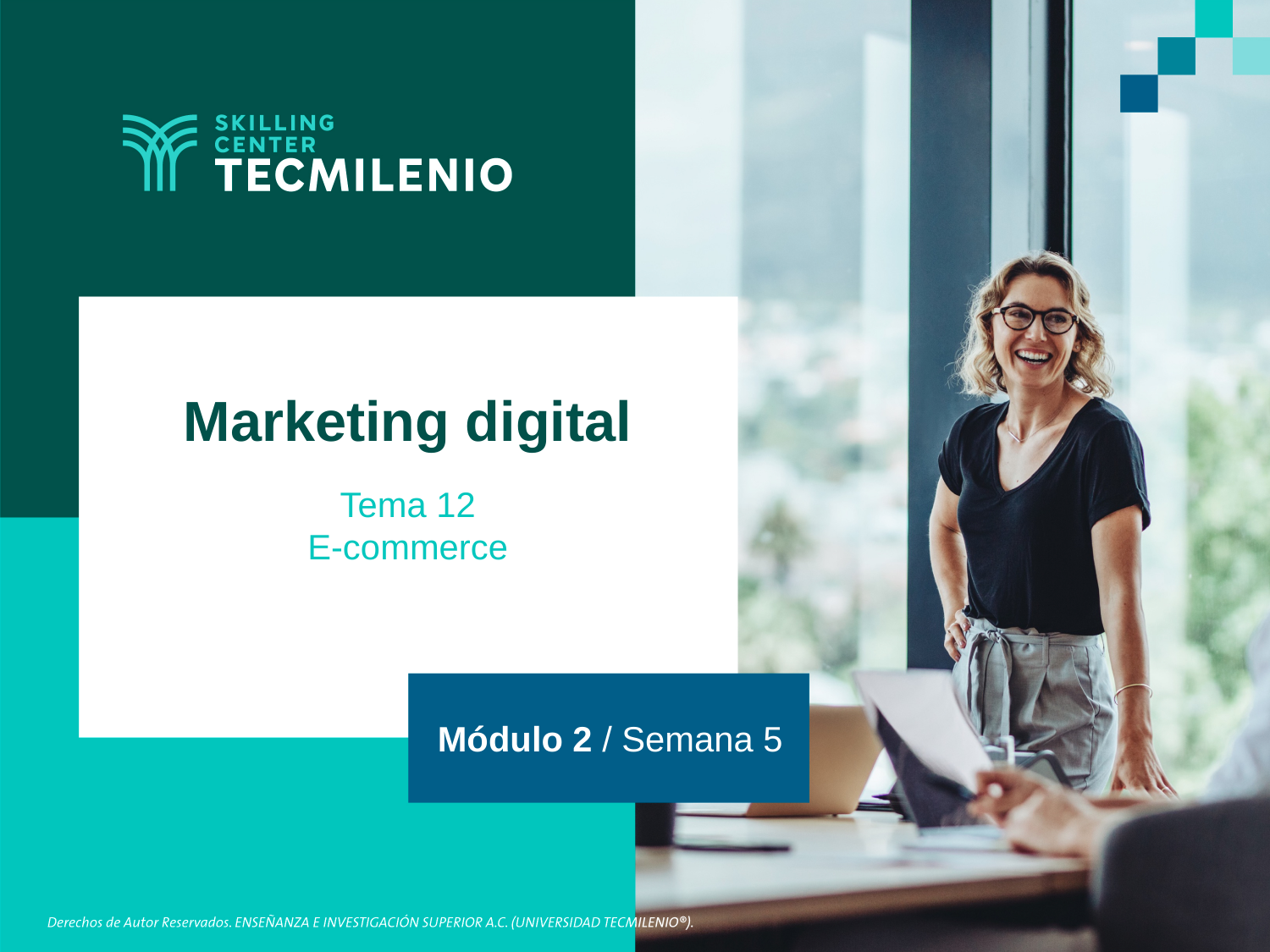

Marketing digital
Tema 12
E-commerce
Módulo 2 / Semana 5